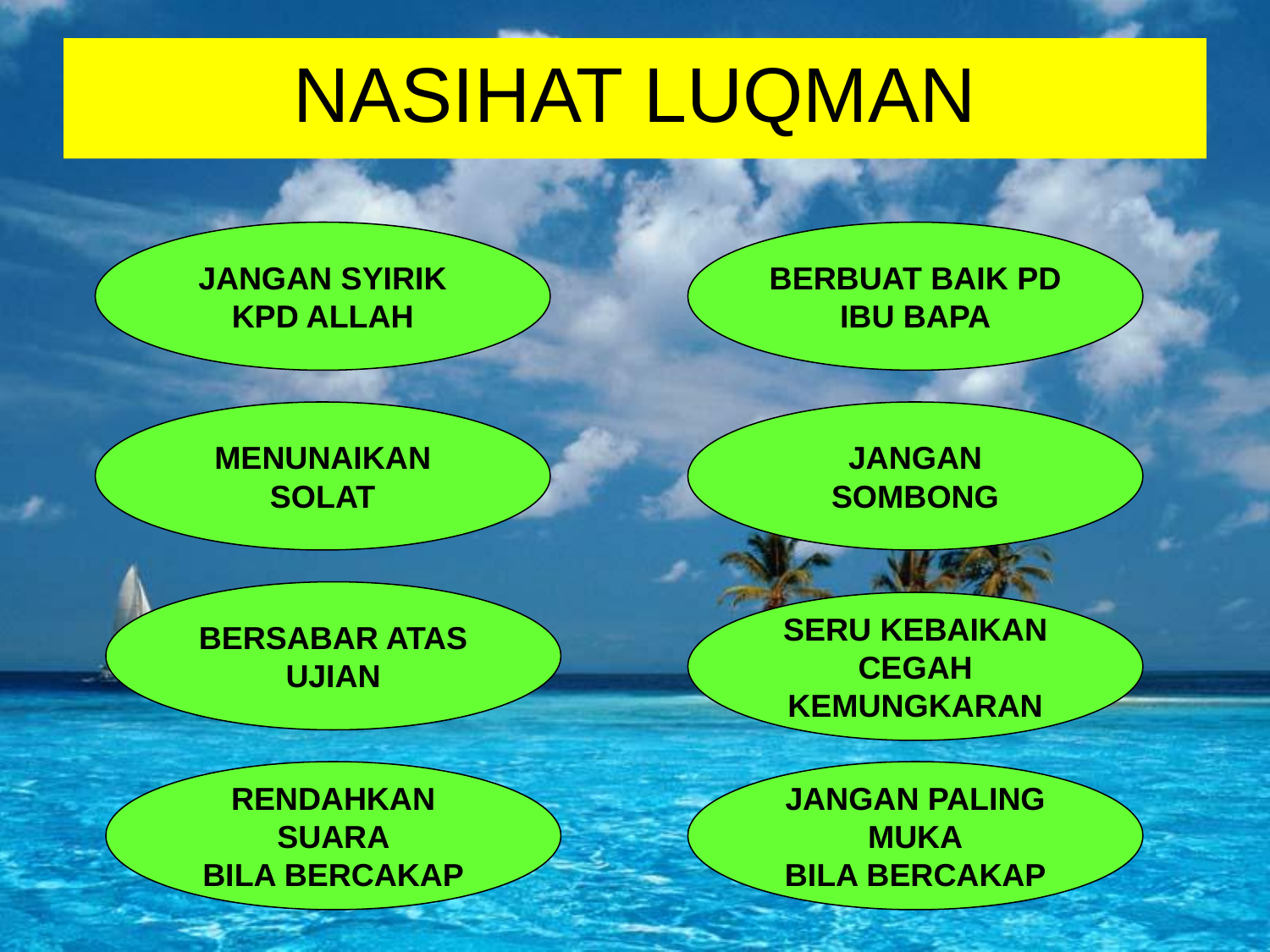

# NASIHAT LUQMAN
JANGAN SYIRIK KPD ALLAH
BERBUAT BAIK PD IBU BAPA
MENUNAIKAN SOLAT
JANGAN SOMBONG
BERSABAR ATAS UJIAN
SERU KEBAIKAN
CEGAH KEMUNGKARAN
RENDAHKAN SUARA
BILA BERCAKAP
JANGAN PALING MUKA
BILA BERCAKAP